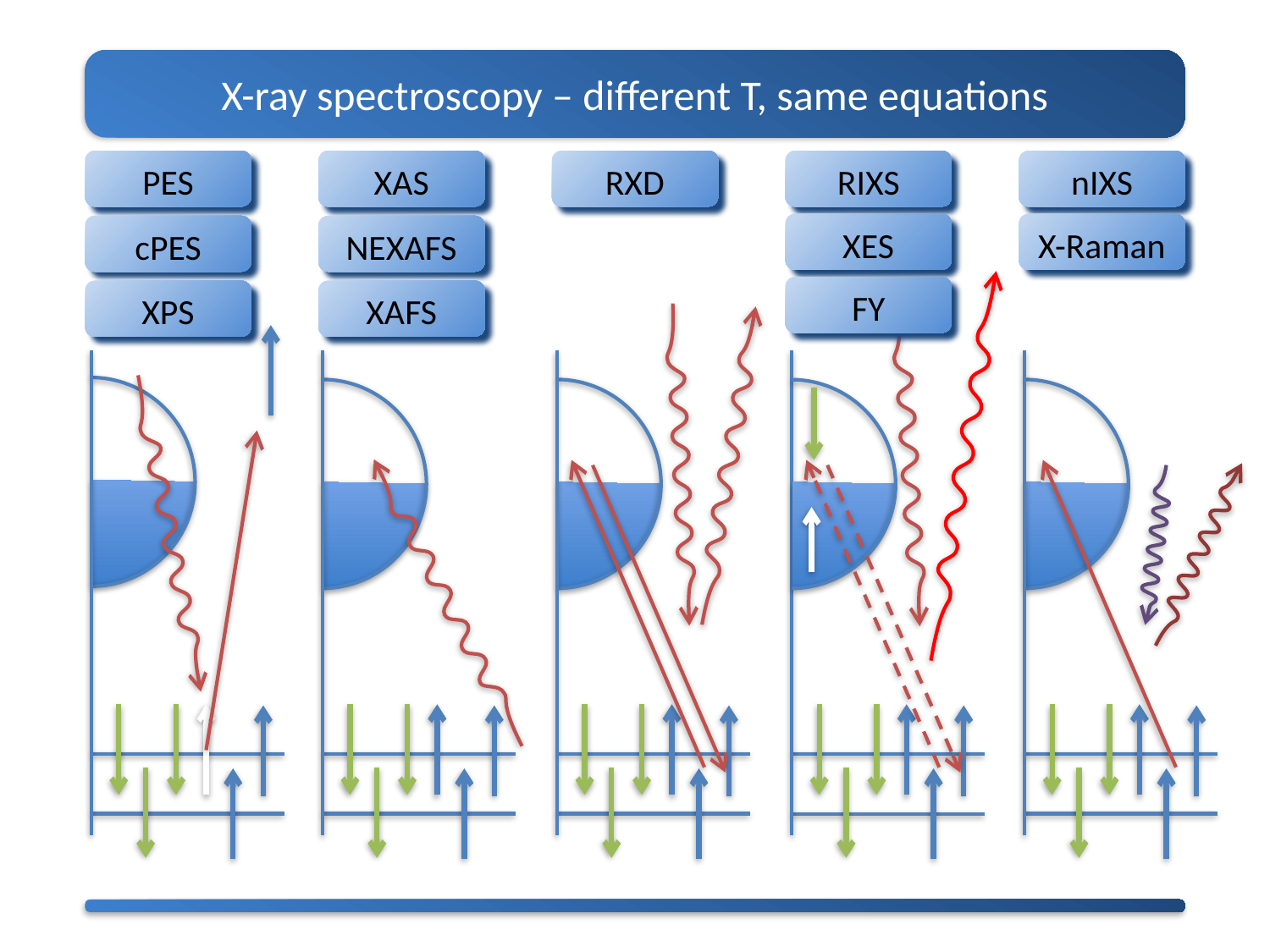

X-ray spectroscopy – different T, same equations
PES
XAS
RXD
RIXS
nIXS
XES
X-Raman
cPES
NEXAFS

FY
XPS
XAFS